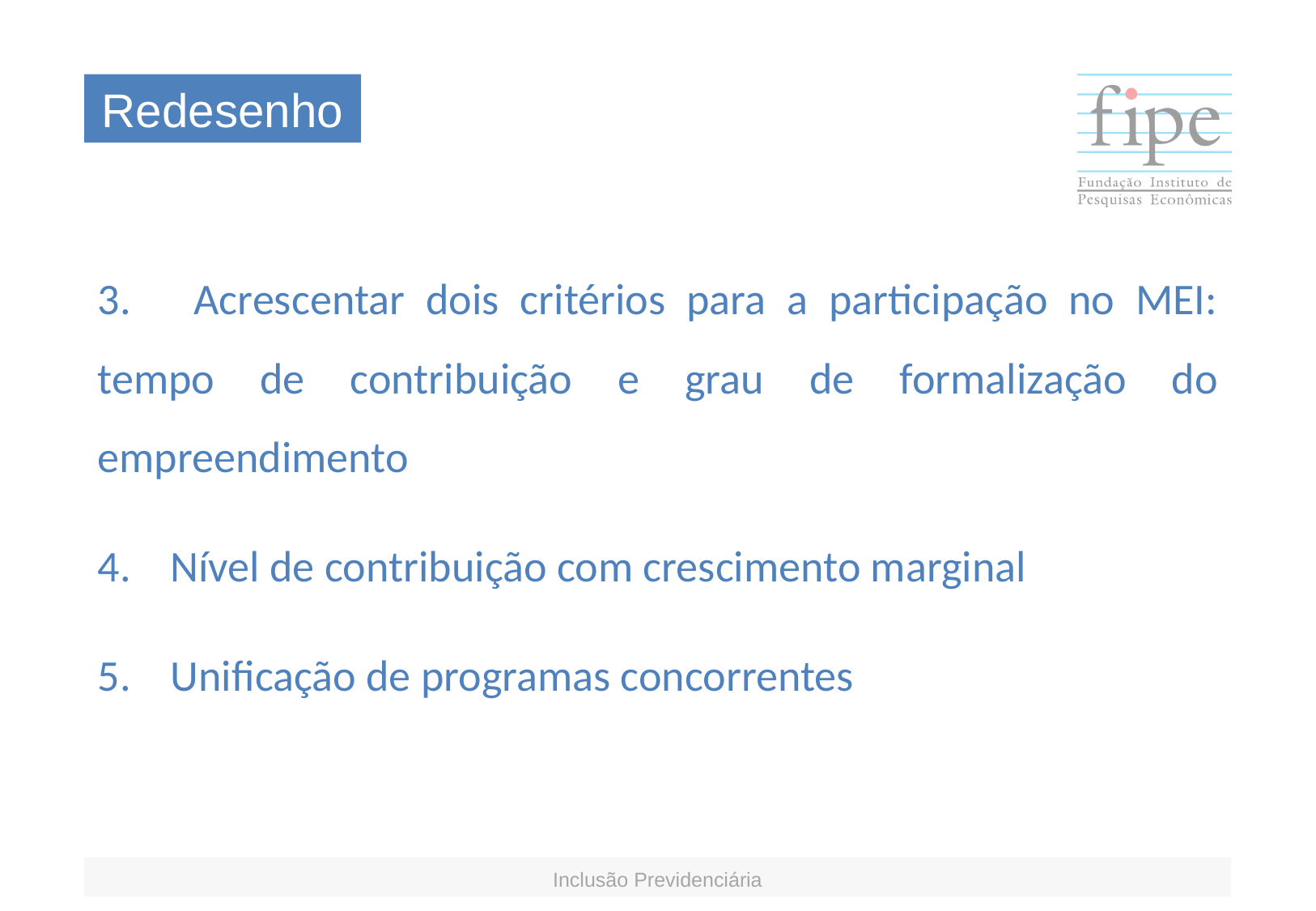

Redesenho
3.   Acrescentar dois critérios para a participação no MEI: tempo de contribuição e grau de formalização do empreendimento
4.    Nível de contribuição com crescimento marginal
5.    Unificação de programas concorrentes
Inclusão Previdenciária
* Outras modalidades, como reforma, também podem ser incluídas